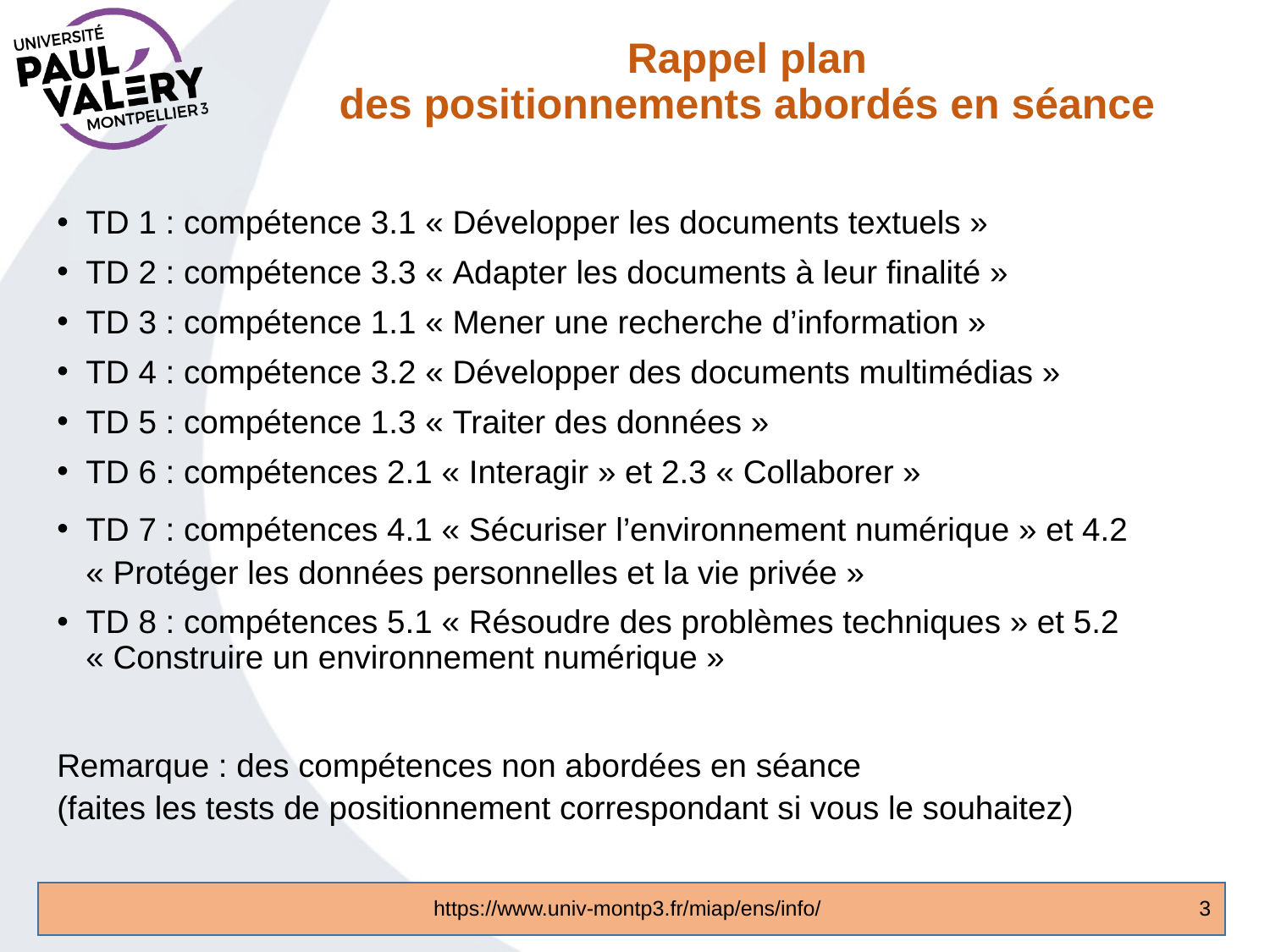

# Rappel plan des positionnements abordés en séance
TD 1 : compétence 3.1 « Développer les documents textuels »
TD 2 : compétence 3.3 « Adapter les documents à leur finalité »
TD 3 : compétence 1.1 « Mener une recherche d’information »
TD 4 : compétence 3.2 « Développer des documents multimédias »
TD 5 : compétence 1.3 « Traiter des données »
TD 6 : compétences 2.1 « Interagir » et 2.3 « Collaborer »
TD 7 : compétences 4.1 « Sécuriser l’environnement numérique » et 4.2 « Protéger les données personnelles et la vie privée »
TD 8 : compétences 5.1 « Résoudre des problèmes techniques » et 5.2 « Construire un environnement numérique »

Remarque : des compétences non abordées en séance
(faites les tests de positionnement correspondant si vous le souhaitez)

https://www.univ-montp3.fr/miap/ens/info/
3